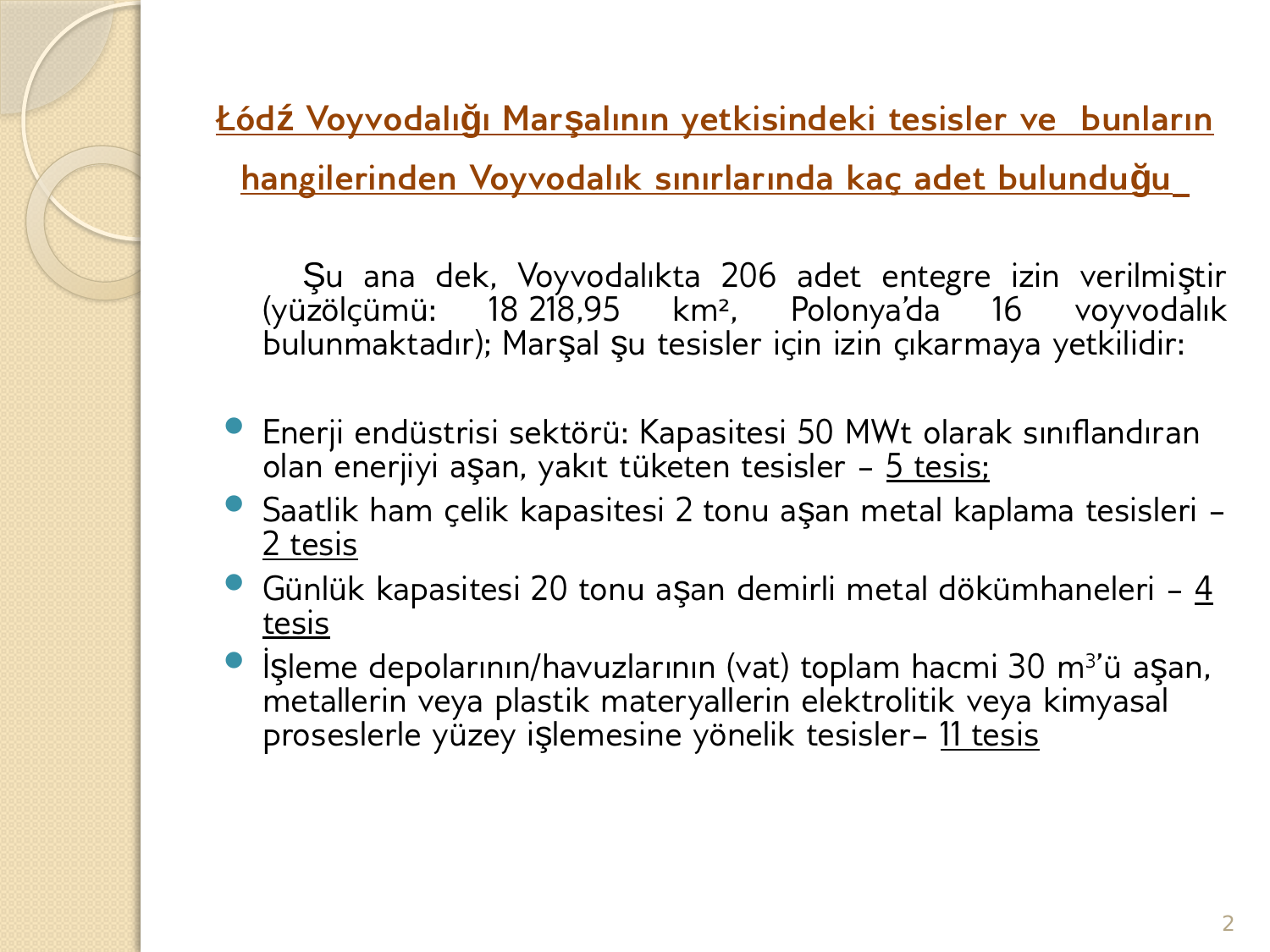

# Łódź Voyvodalığı Marşalının yetkisindeki tesisler ve  bunların hangilerinden Voyvodalık sınırlarında kaç adet bulunduğu

    Şu ana dek, Voyvodalıkta 206 adet entegre izin verilmiştir (yüzölçümü: 18 218,95 km², Polonya’da 16 voyvodalık bulunmaktadır); Marşal şu tesisler için izin çıkarmaya yetkilidir:

Enerji endüstrisi sektörü: Kapasitesi 50 MWt olarak sınıflandıran olan enerjiyi aşan, yakıt tüketen tesisler – 5 tesis;
Saatlik ham çelik kapasitesi 2 tonu aşan metal kaplama tesisleri – 2 tesis
Günlük kapasitesi 20 tonu aşan demirli metal dökümhaneleri – 4 tesis
İşleme depolarının/havuzlarının (vat) toplam hacmi 30 m3’ü aşan, metallerin veya plastik materyallerin elektrolitik veya kimyasal proseslerle yüzey işlemesine yönelik tesisler– 11 tesis

2